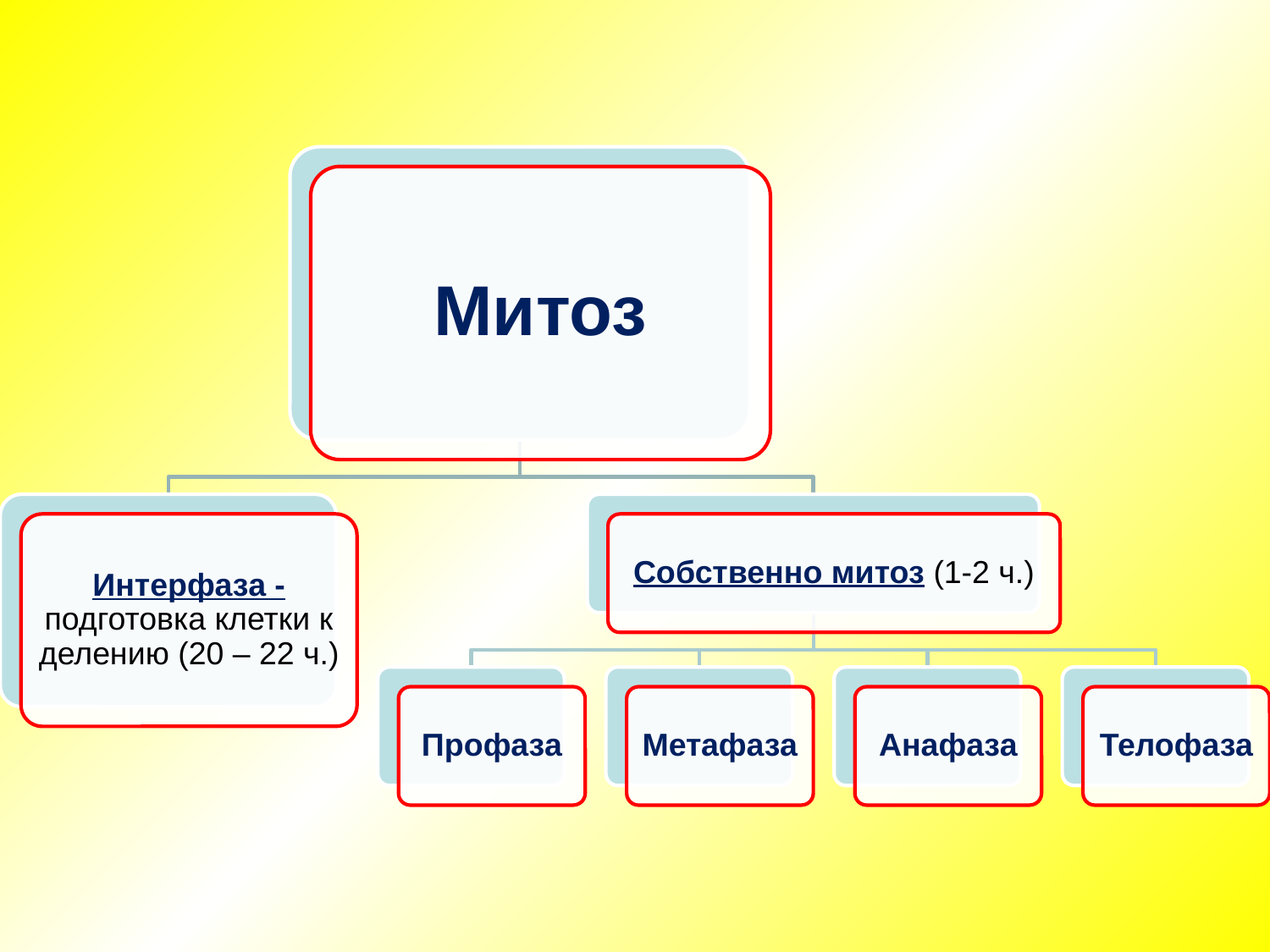

Митоз
Интерфаза - подготовка клетки к делению (20 – 22 ч.)
Собственно митоз (1-2 ч.)
Профаза
Метафаза
Анафаза
Телофаза